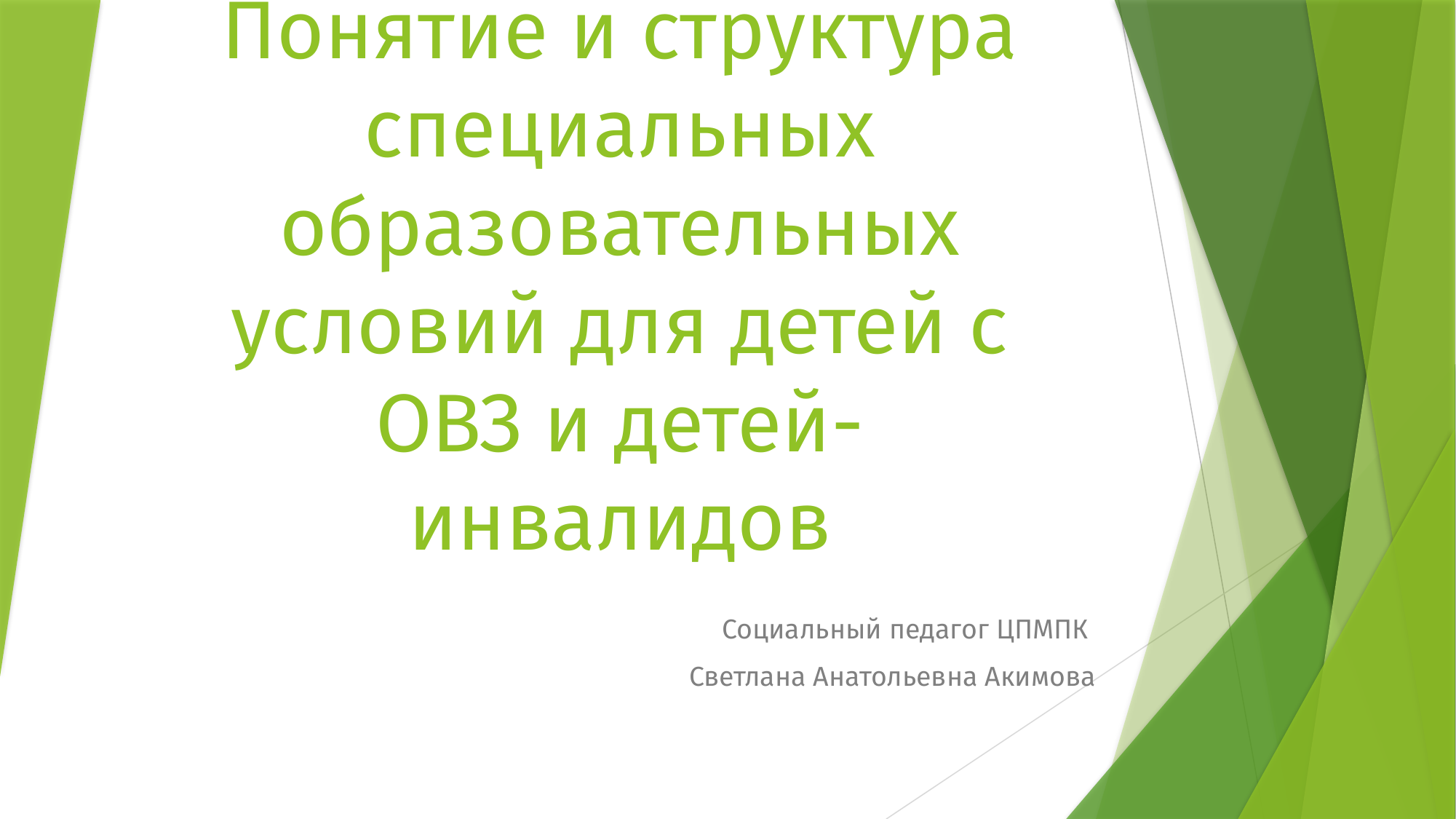

# Понятие и структура специальных образовательных условий для детей с ОВЗ и детей-инвалидов
Социальный педагог ЦПМПК
Светлана Анатольевна Акимова